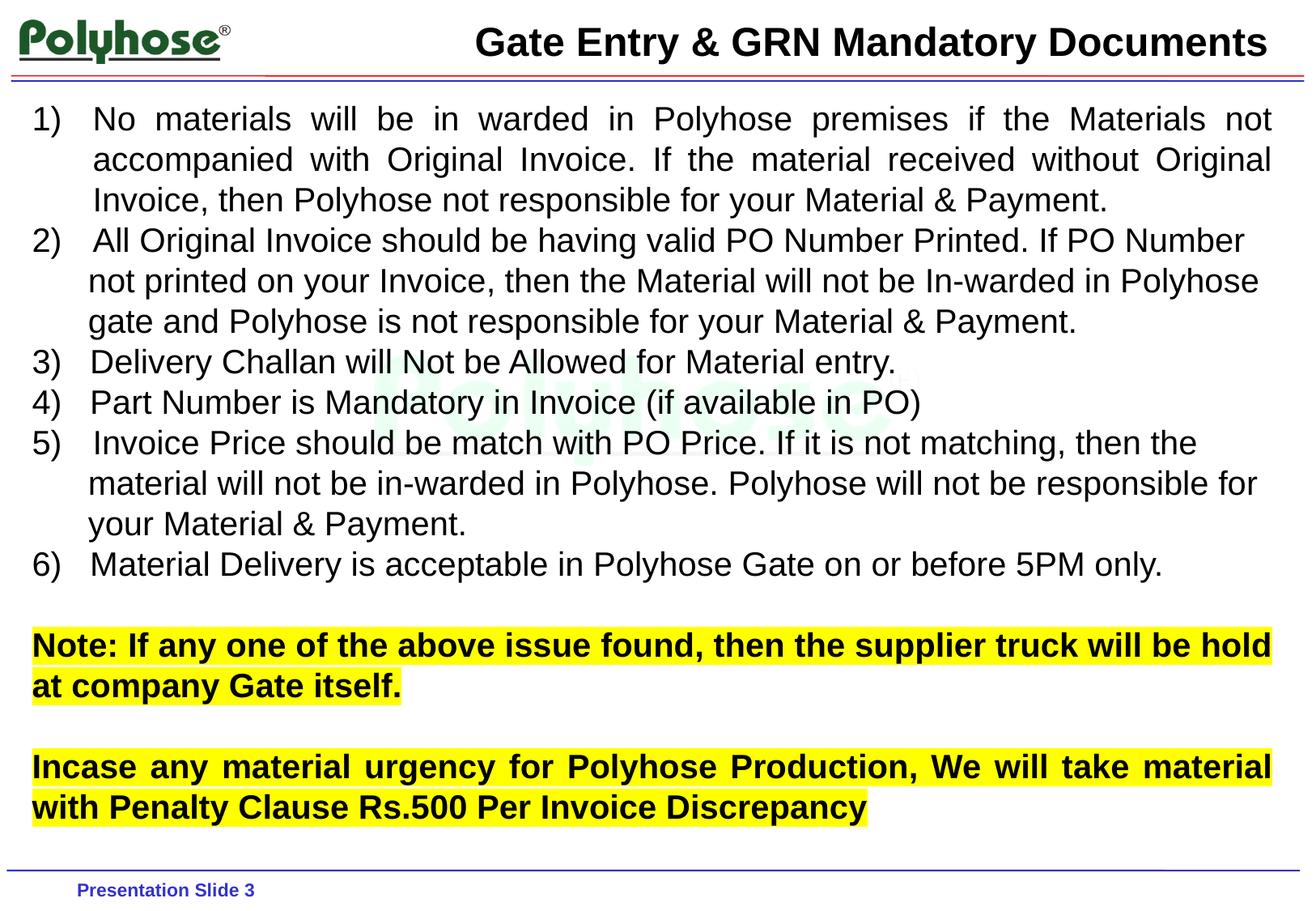

Gate Entry & GRN Mandatory Documents
No materials will be in warded in Polyhose premises if the Materials not accompanied with Original Invoice. If the material received without Original Invoice, then Polyhose not responsible for your Material & Payment.
All Original Invoice should be having valid PO Number Printed. If PO Number
      not printed on your Invoice, then the Material will not be In-warded in Polyhose
      gate and Polyhose is not responsible for your Material & Payment.
3)   Delivery Challan will Not be Allowed for Material entry.
4)   Part Number is Mandatory in Invoice (if available in PO)
Invoice Price should be match with PO Price. If it is not matching, then the
      material will not be in-warded in Polyhose. Polyhose will not be responsible for
      your Material & Payment.
6)   Material Delivery is acceptable in Polyhose Gate on or before 5PM only.

Note: If any one of the above issue found, then the supplier truck will be hold at company Gate itself.

Incase any material urgency for Polyhose Production, We will take material with Penalty Clause Rs.500 Per Invoice Discrepancy